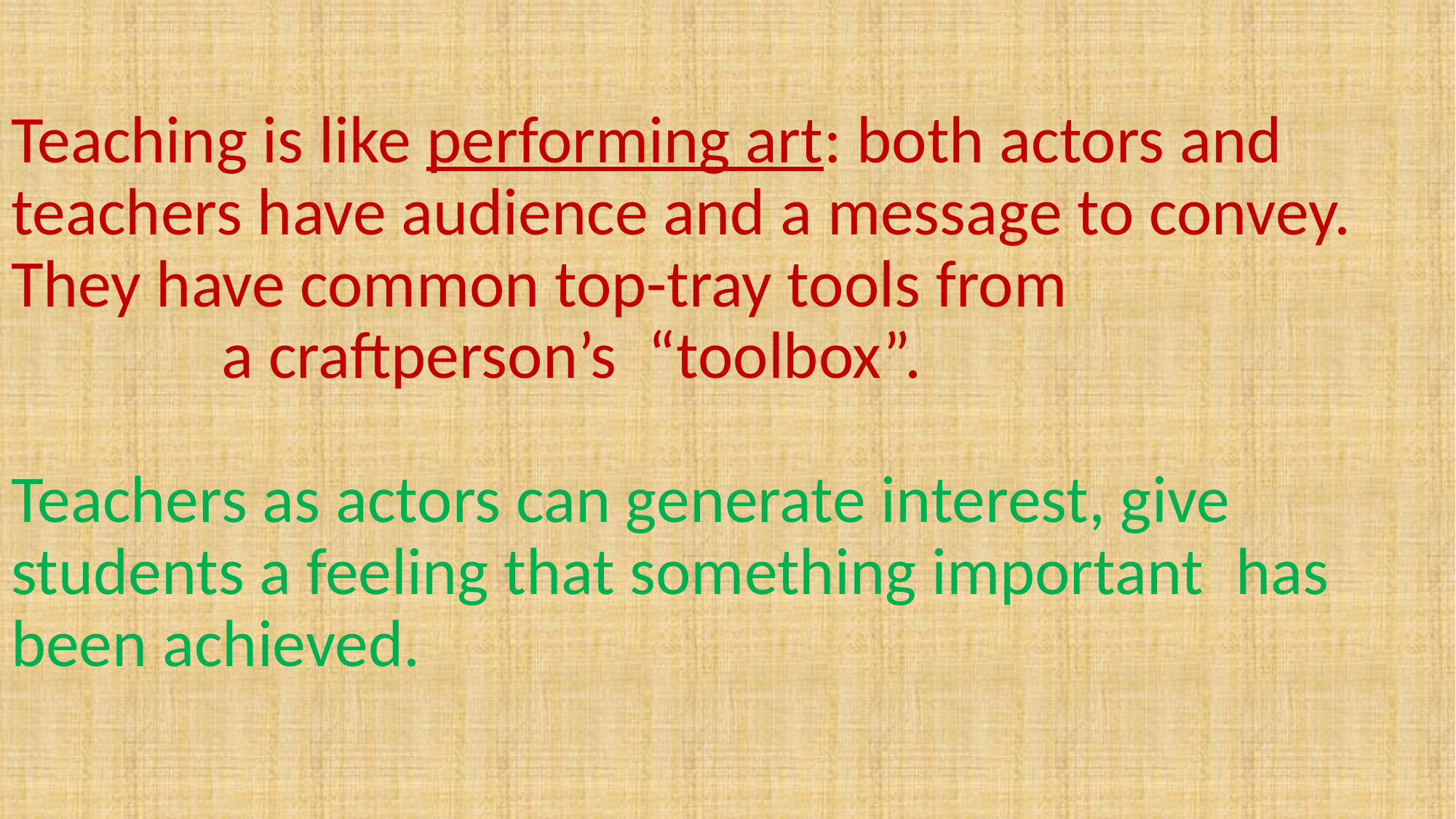

# Teaching is like performing art: both actors and teachers have audience and a message to convey. They have common top-tray tools from a craftperson’s  “toolbox”. Teachers as actors can generate interest, give students a feeling that something important  has been achieved.